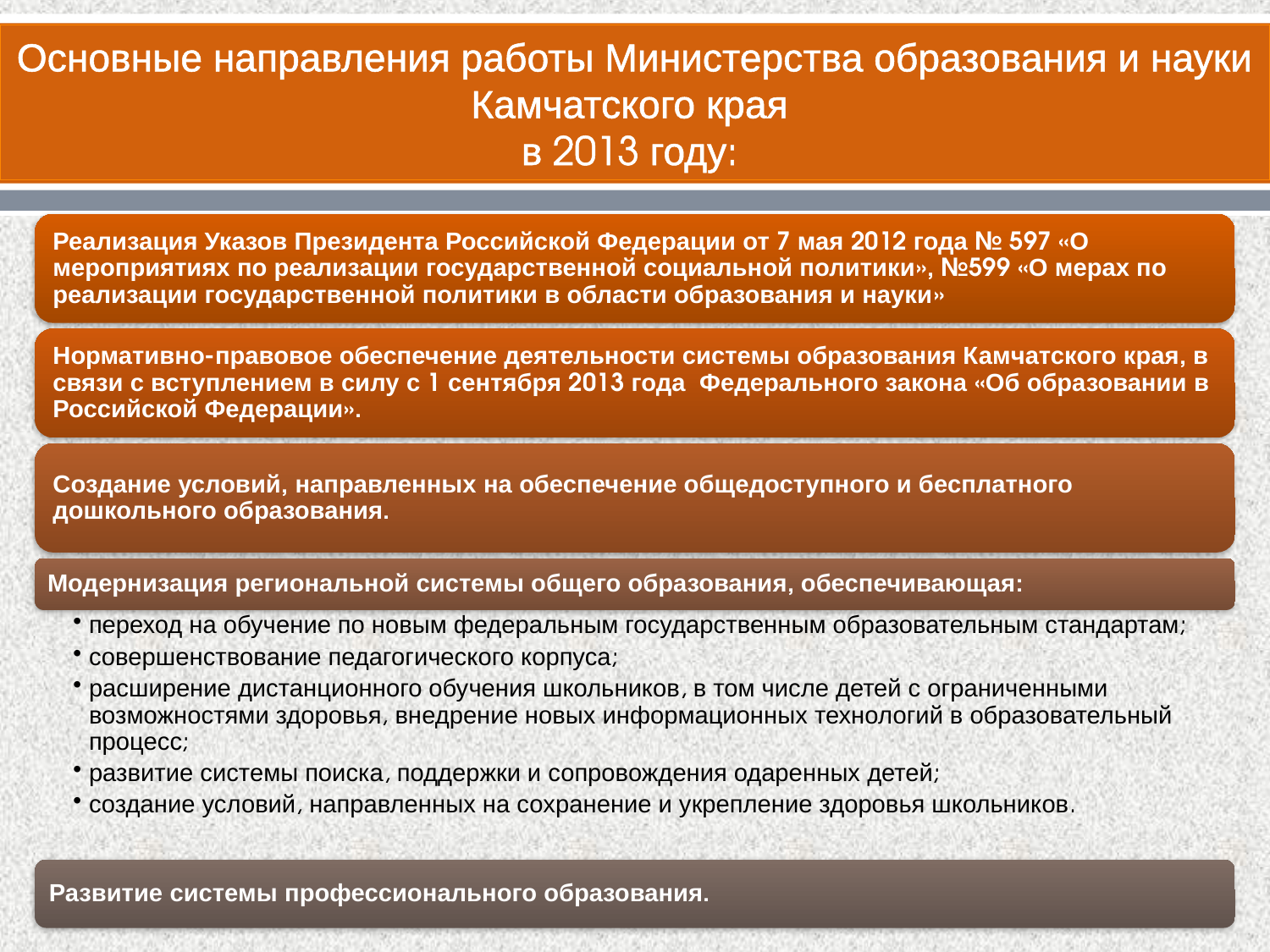

# Основные направления работы Министерства образования и науки Камчатского края в 2013 году:
Реализация Указов Президента Российской Федерации от 7 мая 2012 года № 597 «О мероприятиях по реализации государственной социальной политики», №599 «О мерах по реализации государственной политики в области образования и науки»
Нормативно-правовое обеспечение деятельности системы образования Камчатского края, в связи с вступлением в силу с 1 сентября 2013 года  Федерального закона «Об образовании в Российской Федерации».
Создание условий, направленных на обеспечение общедоступного и бесплатного дошкольного образования.
Модернизация региональной системы общего образования, обеспечивающая:
переход на обучение по новым федеральным государственным образовательным стандартам;
совершенствование педагогического корпуса;
расширение дистанционного обучения школьников, в том числе детей с ограниченными возможностями здоровья, внедрение новых информационных технологий в образовательный процесс;
развитие системы поиска, поддержки и сопровождения одаренных детей;
создание условий, направленных на сохранение и укрепление здоровья школьников.
Развитие системы профессионального образования.
2